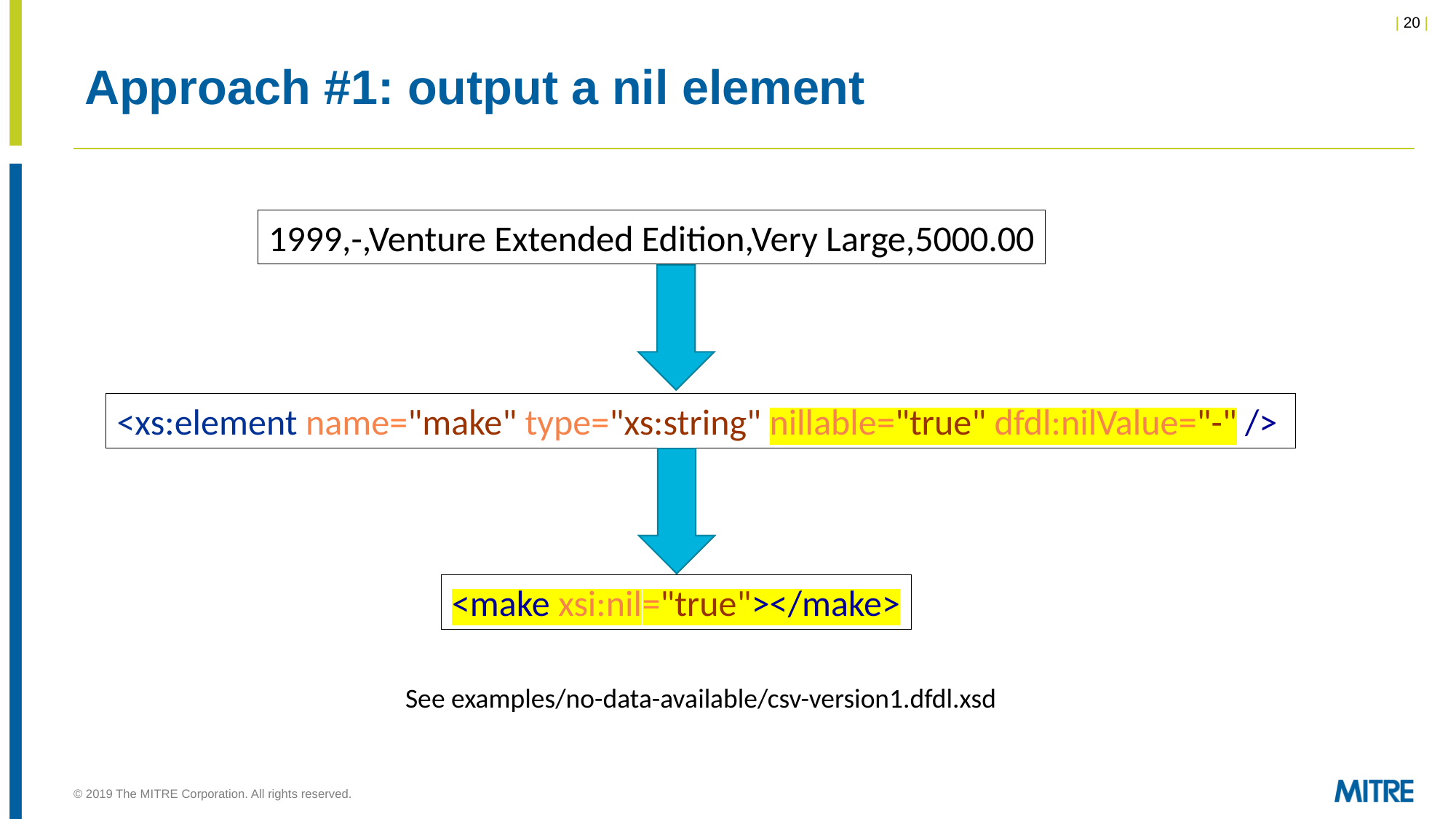

# Approach #1: output a nil element
1999,-,Venture Extended Edition,Very Large,5000.00

<xs:element name="make" type="xs:string" nillable="true" dfdl:nilValue="-" />

<make xsi:nil="true"></make>
See examples/no-data-available/csv-version1.dfdl.xsd
© 2019 The MITRE Corporation. All rights reserved.